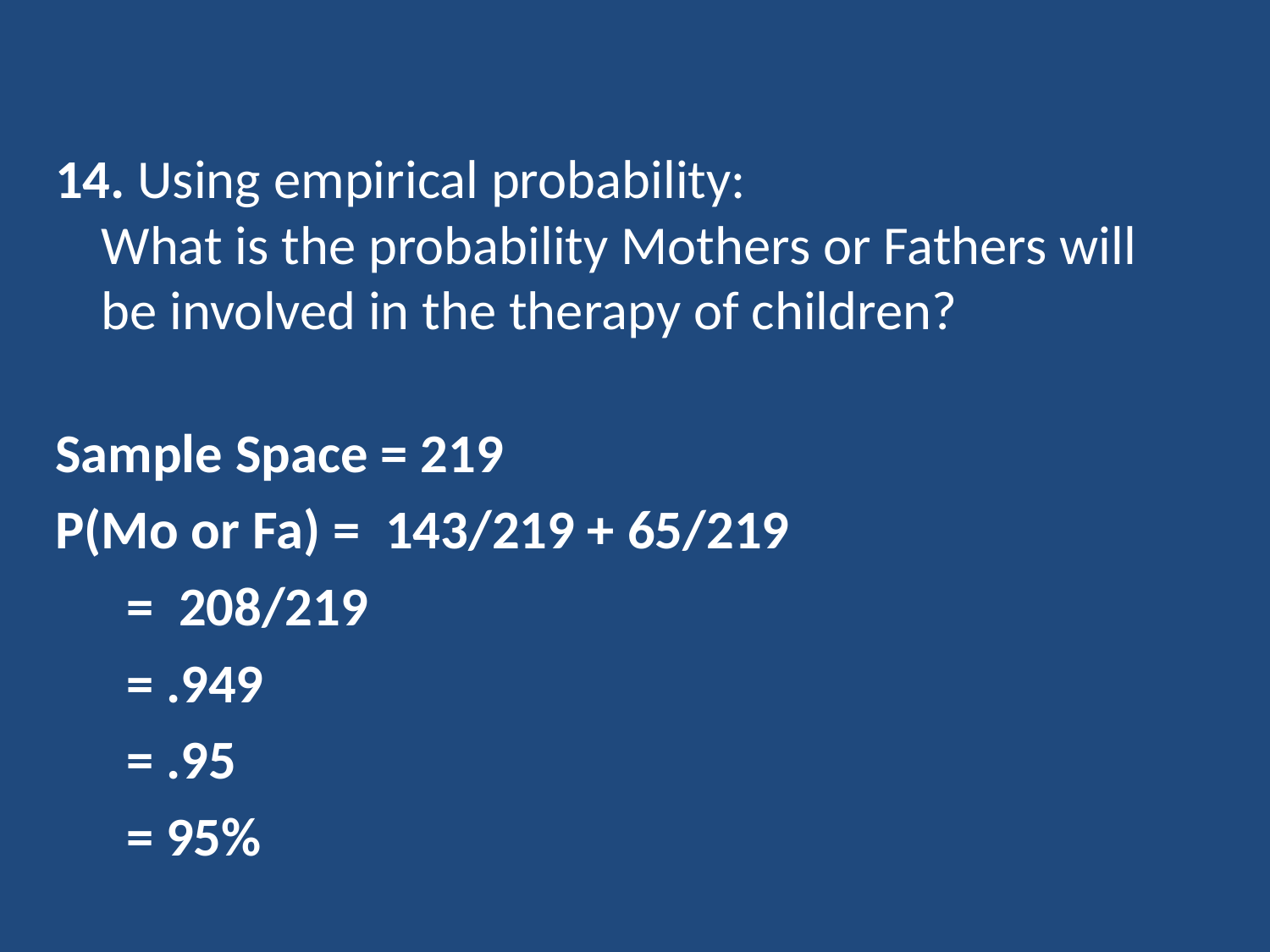

14. Using empirical probability:
What is the probability Mothers or Fathers will be involved in the therapy of children?
Sample Space = 219
P(Mo or Fa) =  143/219 + 65/219
				  =  208/219
				  = .949
				  = .95
				  = 95%